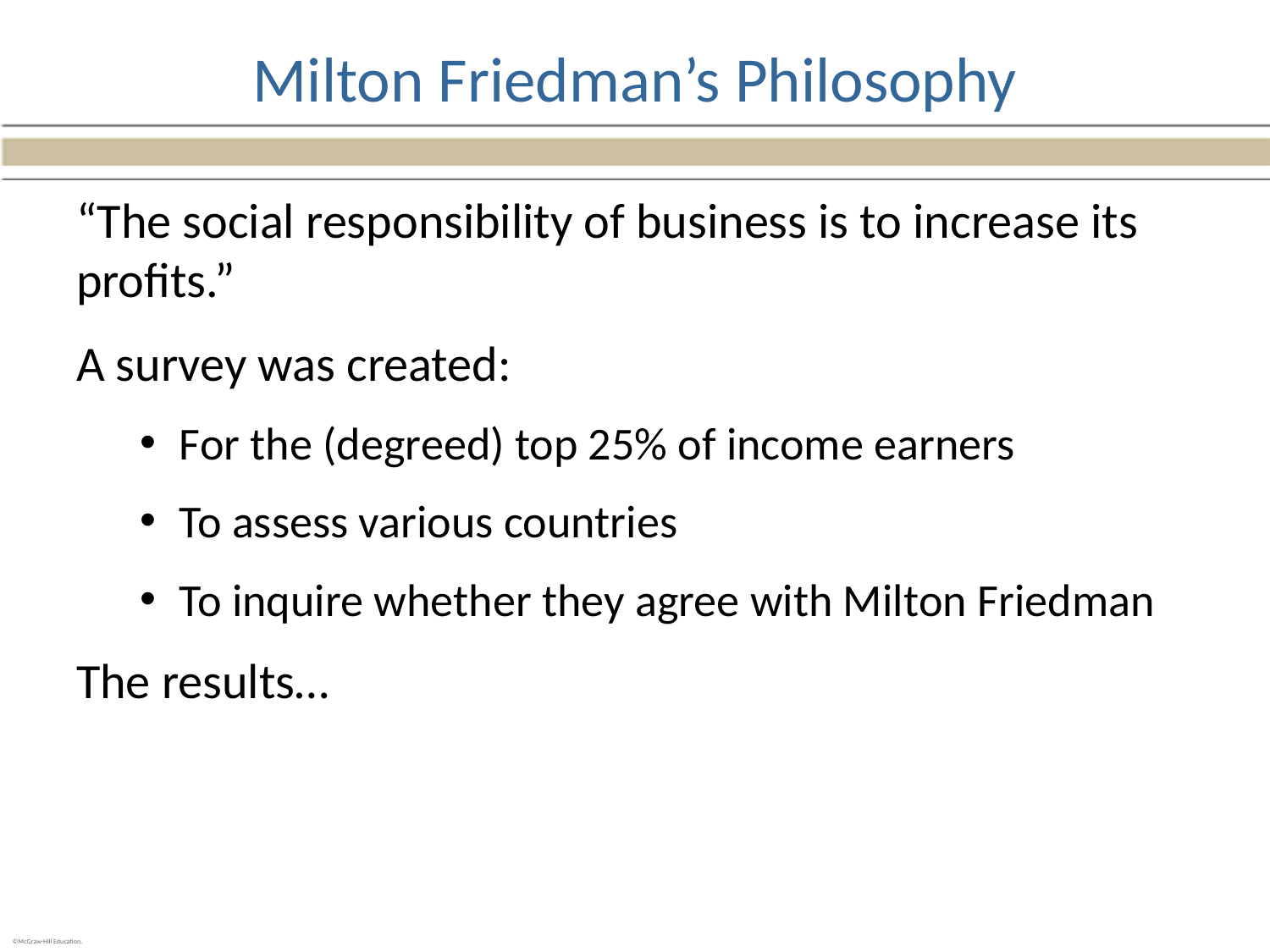

# Milton Friedman’s Philosophy
“The social responsibility of business is to increase its profits.”
A survey was created:
For the (degreed) top 25% of income earners
To assess various countries
To inquire whether they agree with Milton Friedman
The results…